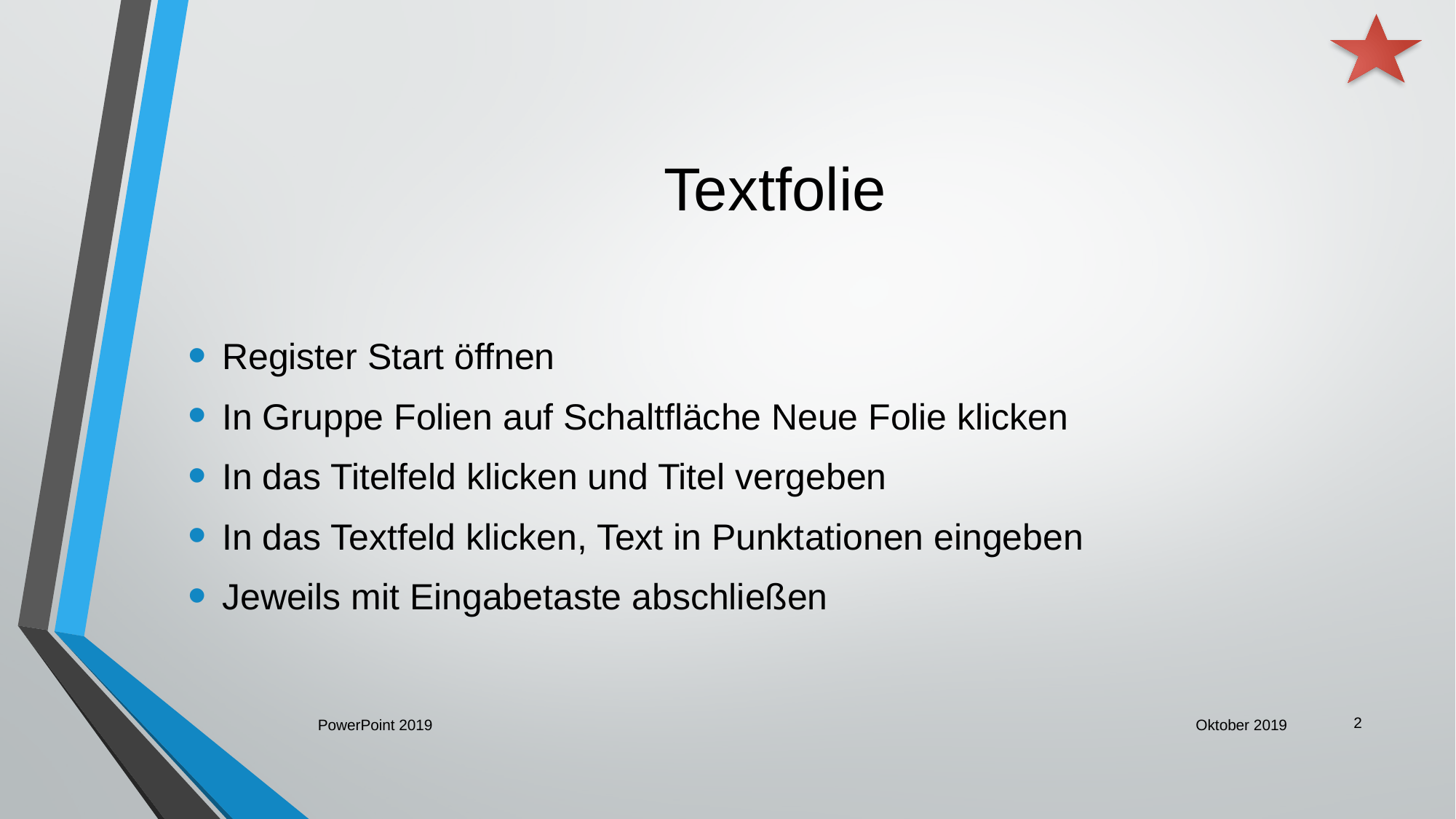

# Textfolie
Register Start öffnen
In Gruppe Folien auf Schaltfläche Neue Folie klicken
In das Titelfeld klicken und Titel vergeben
In das Textfeld klicken, Text in Punktationen eingeben
Jeweils mit Eingabetaste abschließen

2
PowerPoint 2019
Oktober 2019